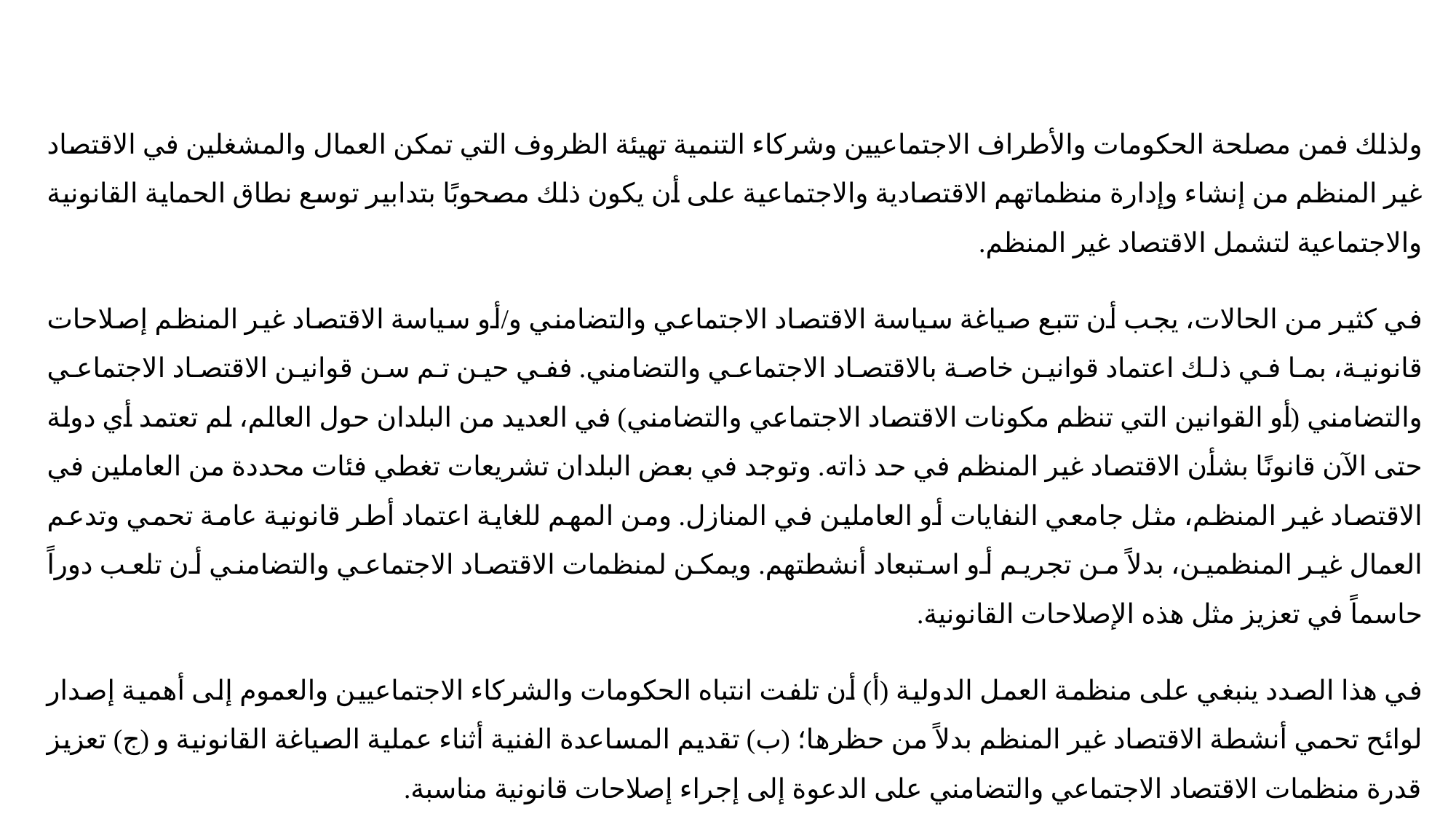

ولذلك فمن مصلحة الحكومات والأطراف الاجتماعيين وشركاء التنمية تهيئة الظروف التي تمكن العمال والمشغلين في الاقتصاد غير المنظم من إنشاء وإدارة منظماتهم الاقتصادية والاجتماعية على أن يكون ذلك مصحوبًا بتدابير توسع نطاق الحماية القانونية والاجتماعية لتشمل الاقتصاد غير المنظم.
في كثير من الحالات، يجب أن تتبع صياغة سياسة الاقتصاد الاجتماعي والتضامني و/أو سياسة الاقتصاد غير المنظم إصلاحات قانونية، بما في ذلك اعتماد قوانين خاصة بالاقتصاد الاجتماعي والتضامني. ففي حين تم سن قوانين الاقتصاد الاجتماعي والتضامني (أو القوانين التي تنظم مكونات الاقتصاد الاجتماعي والتضامني) في العديد من البلدان حول العالم، لم تعتمد أي دولة حتى الآن قانونًا بشأن الاقتصاد غير المنظم في حد ذاته. وتوجد في بعض البلدان تشريعات تغطي فئات محددة من العاملين في الاقتصاد غير المنظم، مثل جامعي النفايات أو العاملين في المنازل. ومن المهم للغاية اعتماد أطر قانونية عامة تحمي وتدعم العمال غير المنظمين، بدلاً من تجريم أو استبعاد أنشطتهم. ويمكن لمنظمات الاقتصاد الاجتماعي والتضامني أن تلعب دوراً حاسماً في تعزيز مثل هذه الإصلاحات القانونية.
في هذا الصدد ينبغي على منظمة العمل الدولية (أ) أن تلفت انتباه الحكومات والشركاء الاجتماعيين والعموم إلى أهمية إصدار لوائح تحمي أنشطة الاقتصاد غير المنظم بدلاً من حظرها؛ (ب) تقديم المساعدة الفنية أثناء عملية الصياغة القانونية و (ج) تعزيز قدرة منظمات الاقتصاد الاجتماعي والتضامني على الدعوة إلى إجراء إصلاحات قانونية مناسبة.